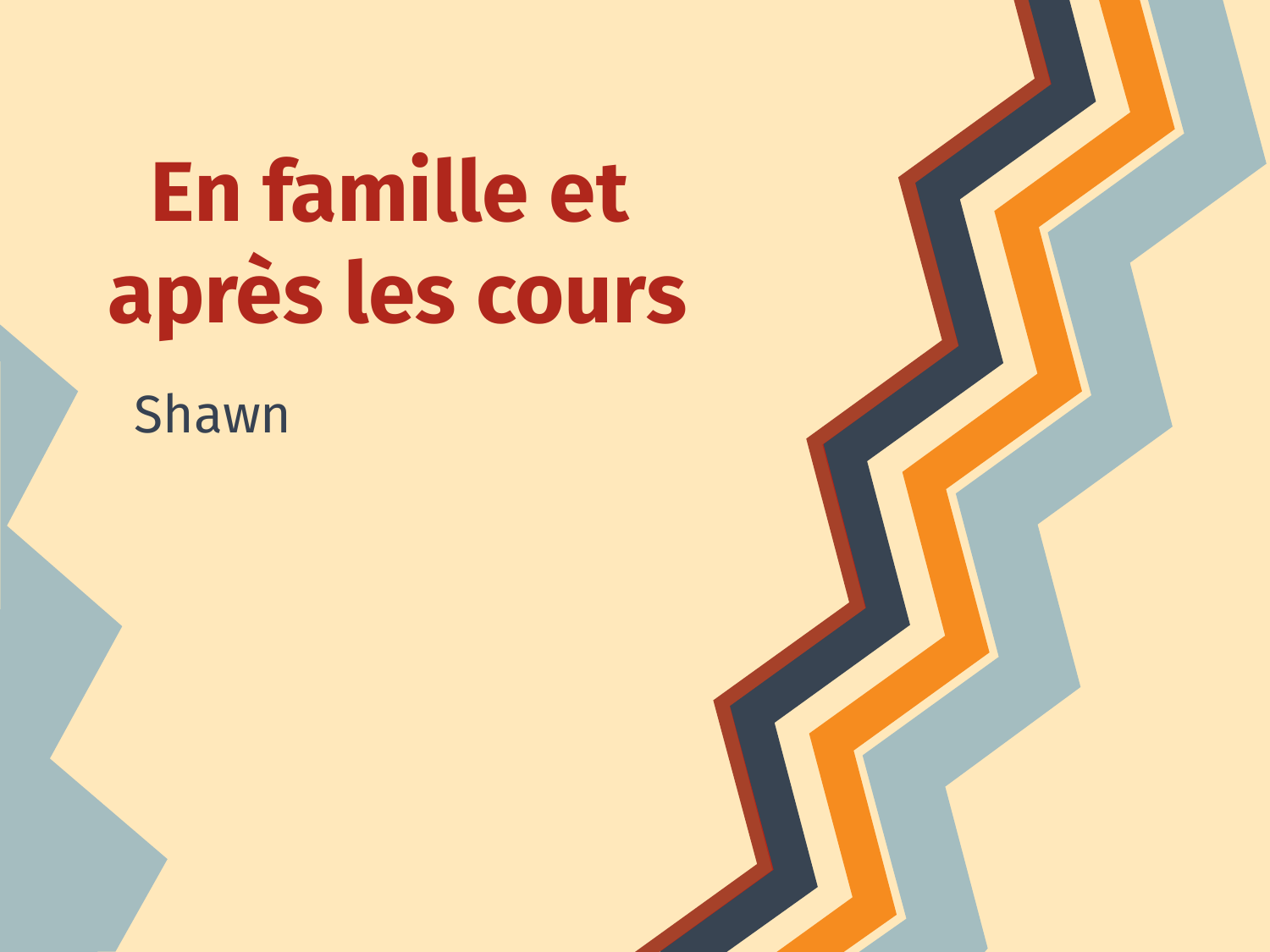

# En famille et après les cours
Shawn